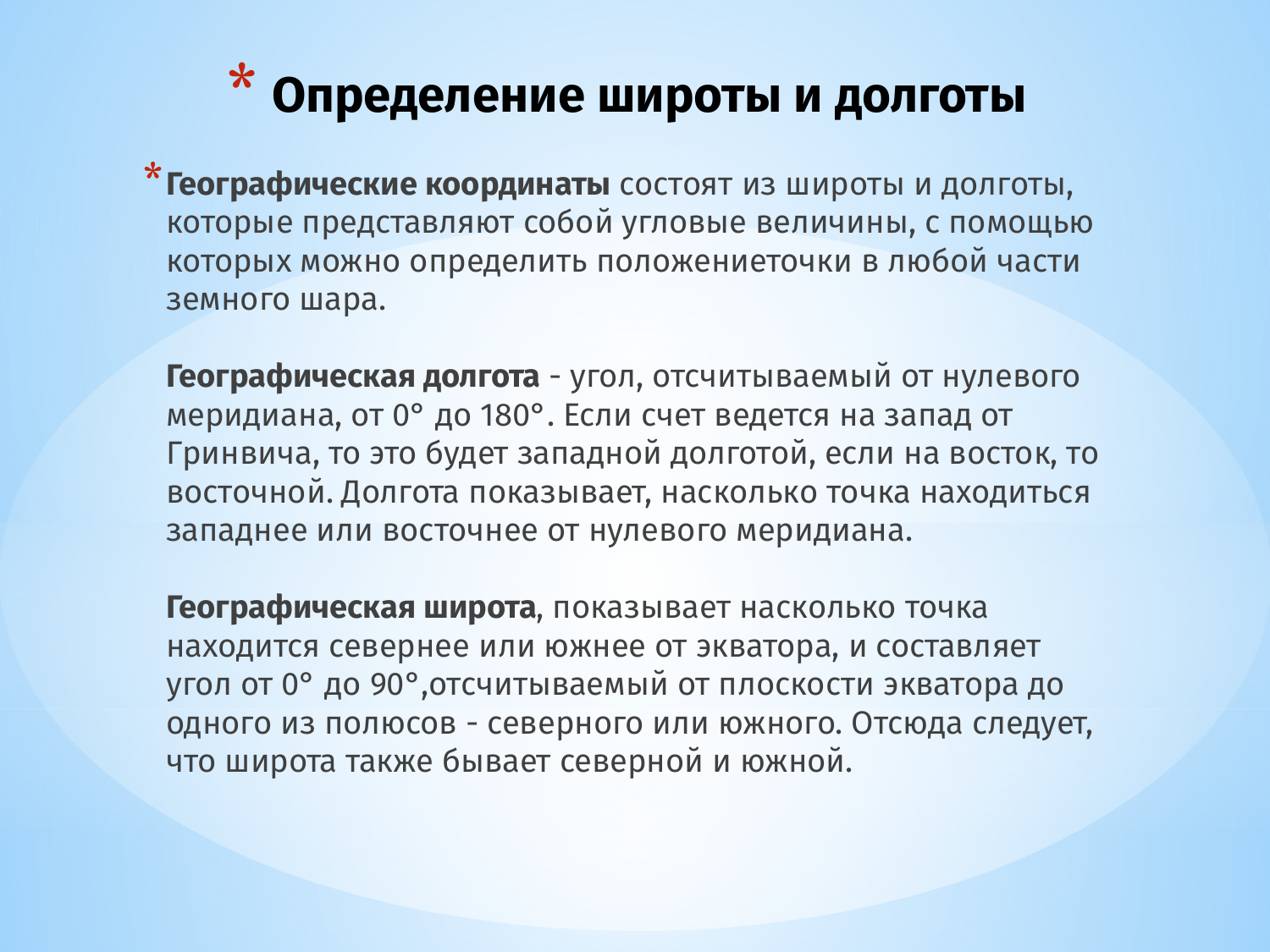

# Определение широты и долготы
Географические координаты состоят из широты и долготы, которые представляют собой угловые величины, с помощью которых можно определить положениеточки в любой части земного шара.
Географическая долгота - угол, отсчитываемый от нулевого меридиана, от 0° до 180°. Если счет ведется на запад от Гринвича, то это будет западной долготой, если на восток, то восточной. Долгота показывает, насколько точка находиться западнее или восточнее от нулевого меридиана.
Географическая широта, показывает насколько точка находится севернее или южнее от экватора, и составляет угол от 0° до 90°,отсчитываемый от плоскости экватора до одного из полюсов - северного или южного. Отсюда следует, что широта также бывает северной и южной.